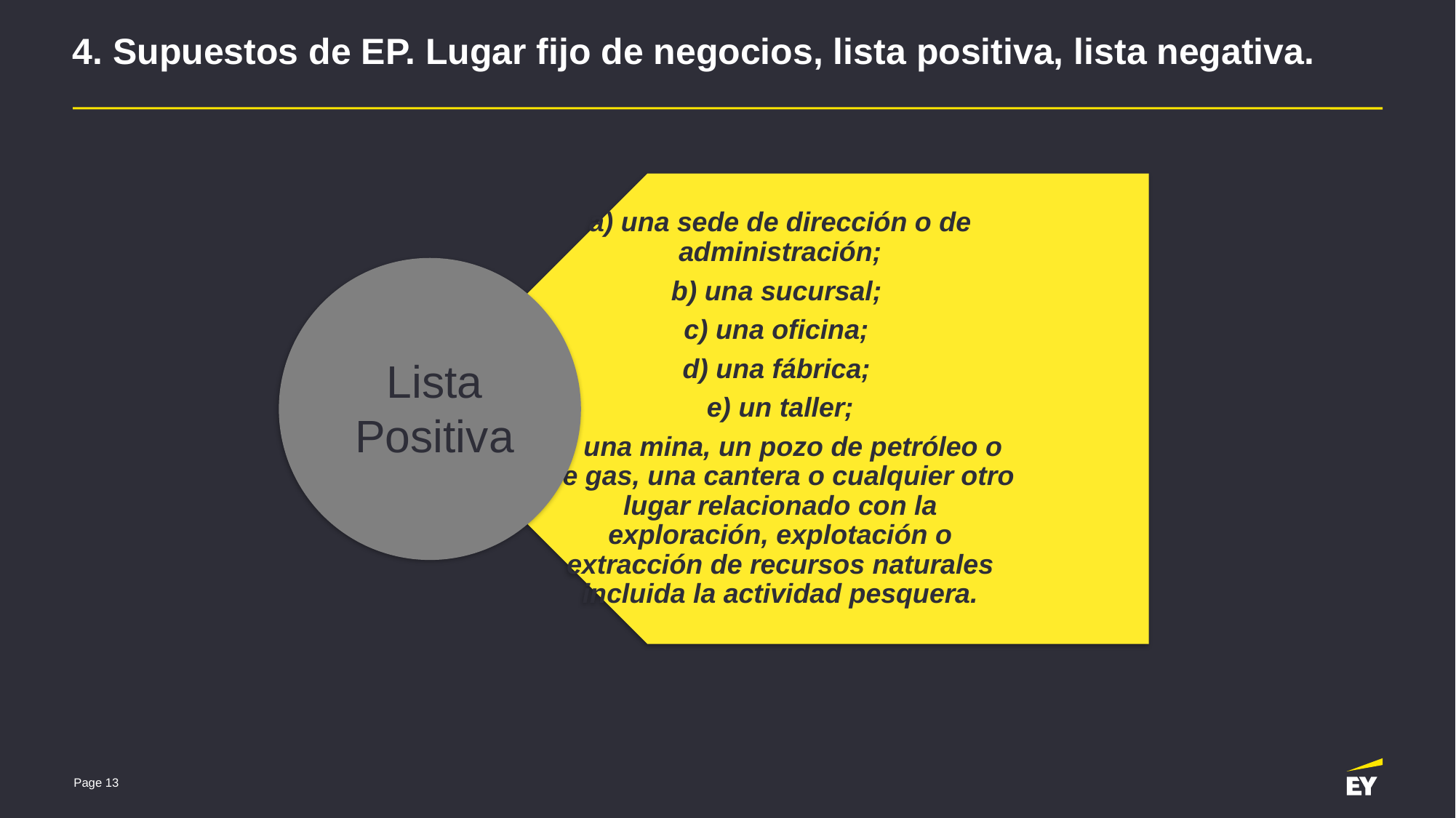

# 4. Supuestos de EP. Lugar fijo de negocios, lista positiva, lista negativa.
a) una sede de dirección o de administración;
b) una sucursal;
c) una oficina;
d) una fábrica;
e) un taller;
f) una mina, un pozo de petróleo o de gas, una cantera o cualquier otro lugar relacionado con la exploración, explotación o extracción de recursos naturales incluida la actividad pesquera.
Lista Positiva
Page 13